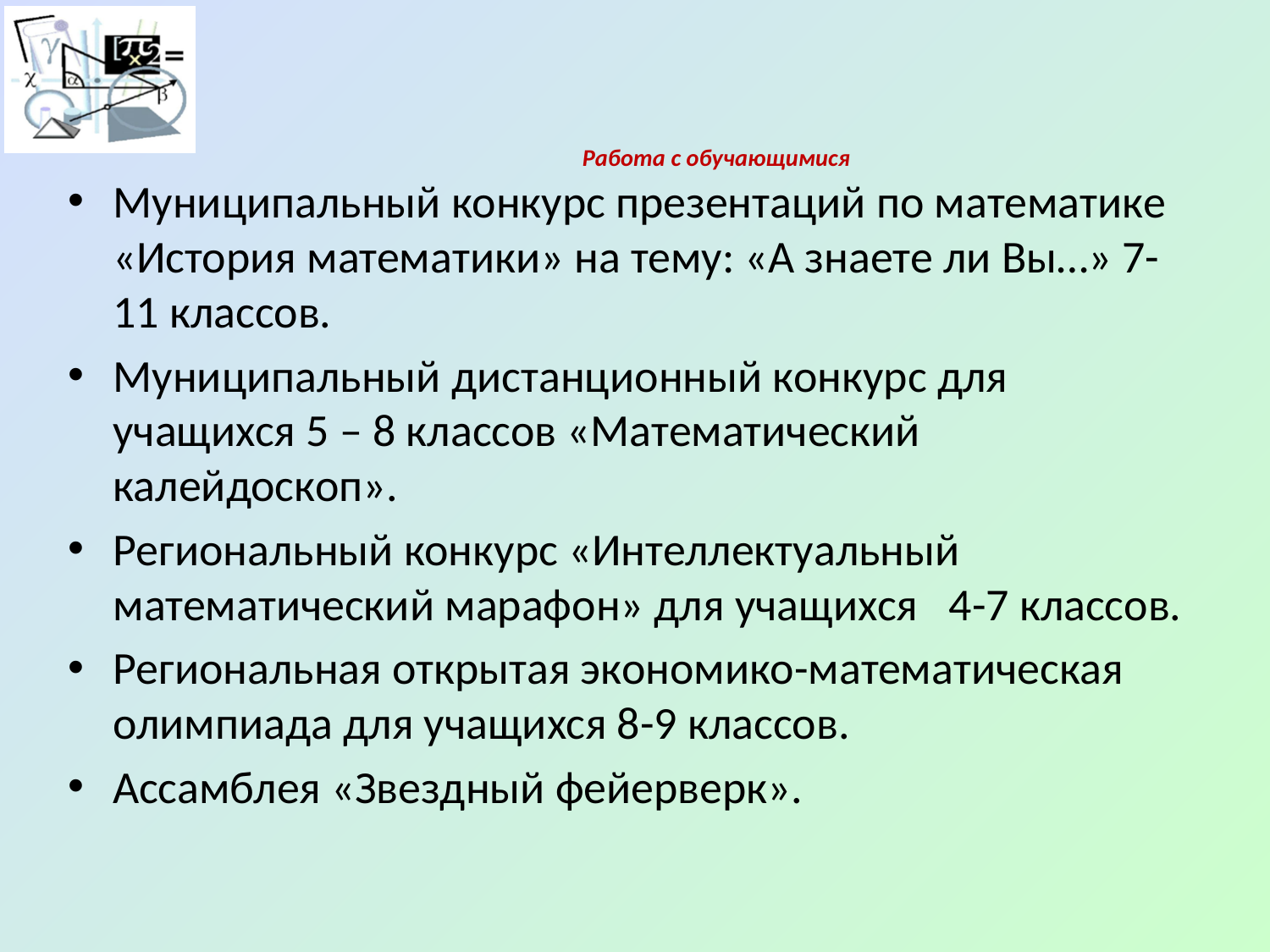

# Работа с обучающимися
Муниципальный конкурс презентаций по математике «История математики» на тему: «А знаете ли Вы…» 7-11 классов.
Муниципальный дистанционный конкурс для учащихся 5 – 8 классов «Математический калейдоскоп».
Региональный конкурс «Интеллектуальный математический марафон» для учащихся   4-7 классов.
Региональная открытая экономико-математическая олимпиада для учащихся 8-9 классов.
Ассамблея «Звездный фейерверк».